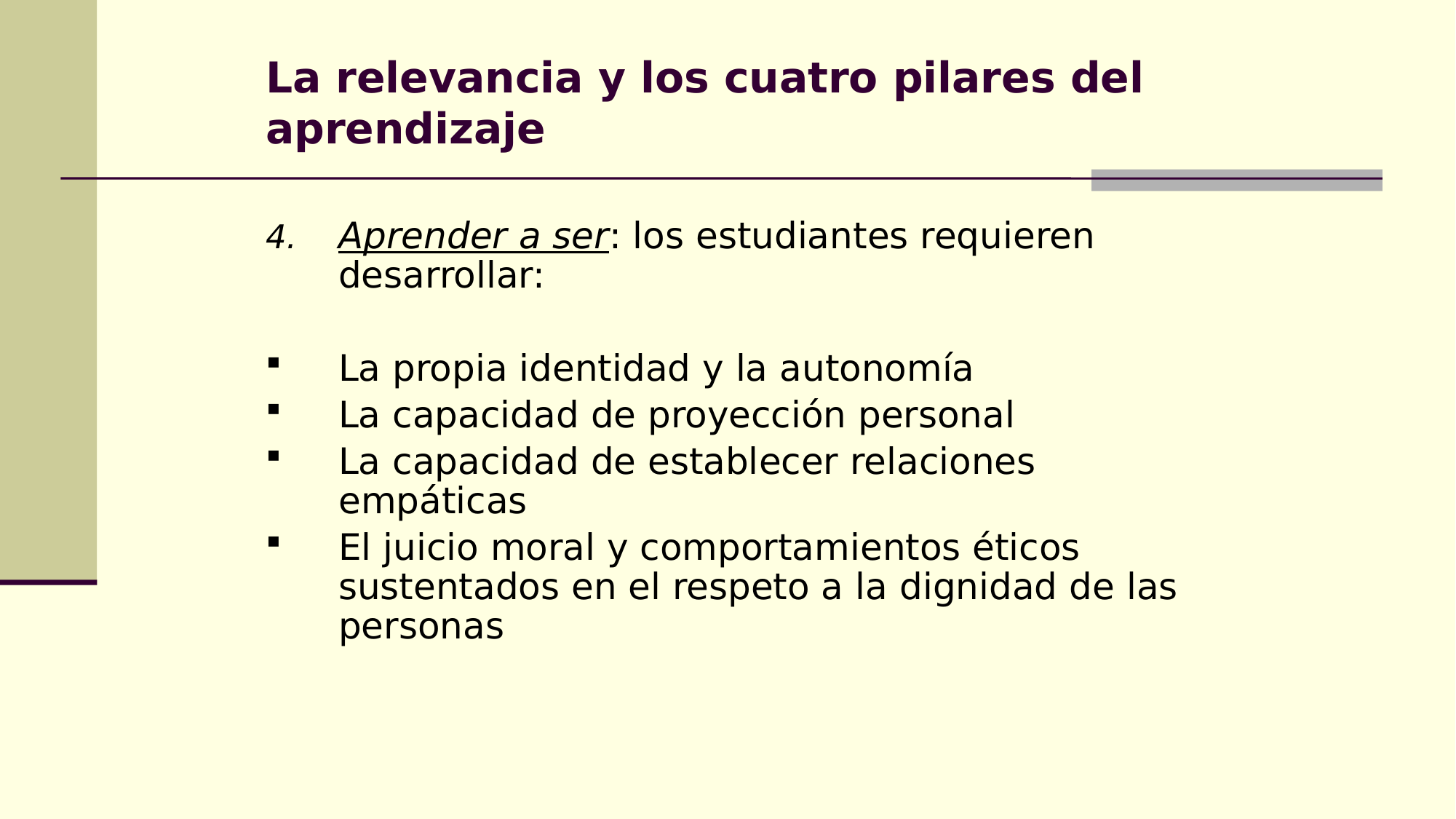

# La relevancia y los cuatro pilares del aprendizaje
Aprender a ser: los estudiantes requieren desarrollar:

La propia identidad y la autonomía
La capacidad de proyección personal
La capacidad de establecer relaciones empáticas
El juicio moral y comportamientos éticos sustentados en el respeto a la dignidad de las personas